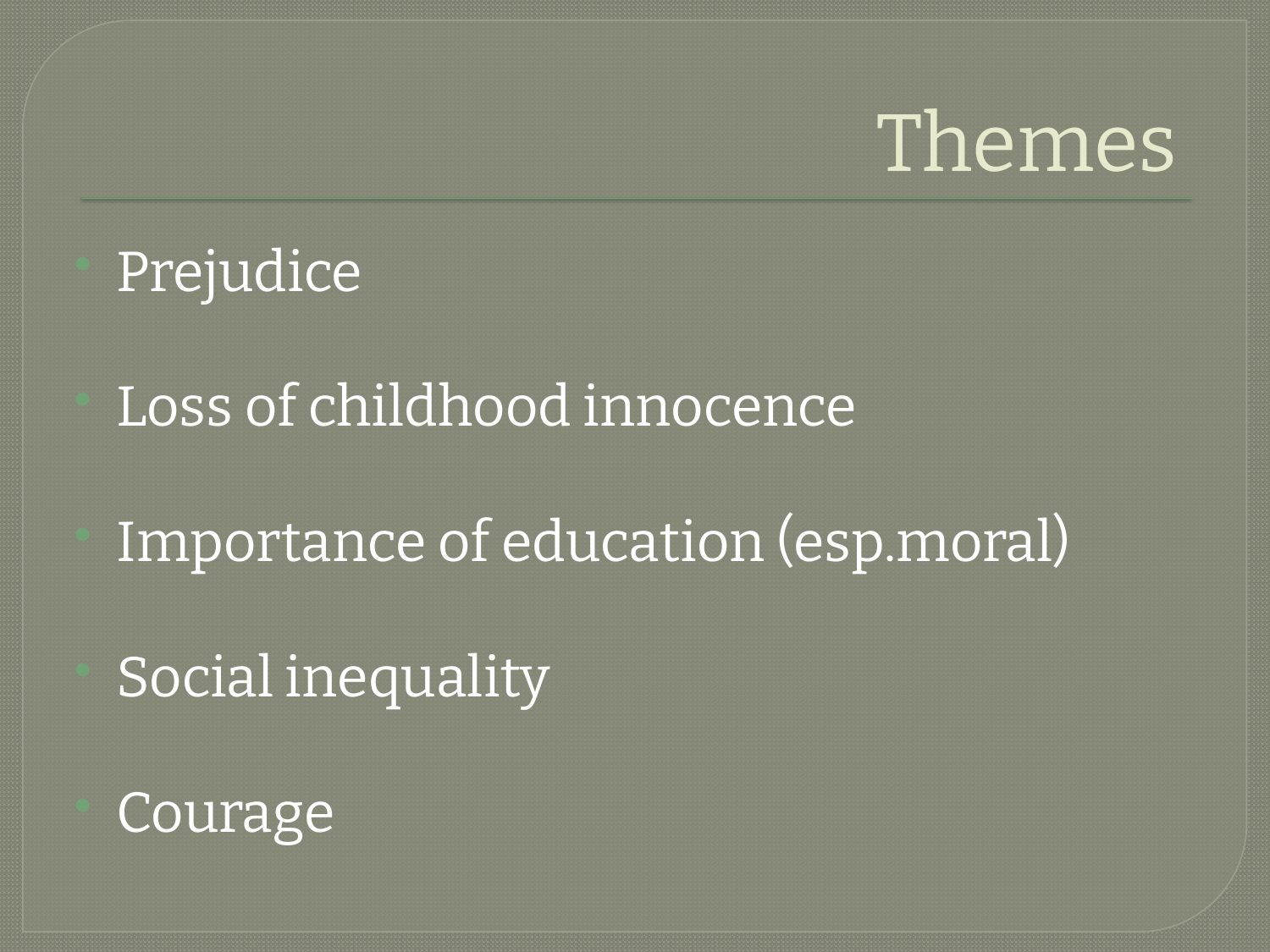

# Themes
Prejudice

Loss of childhood innocence

Importance of education (esp.moral)

Social inequality

Courage